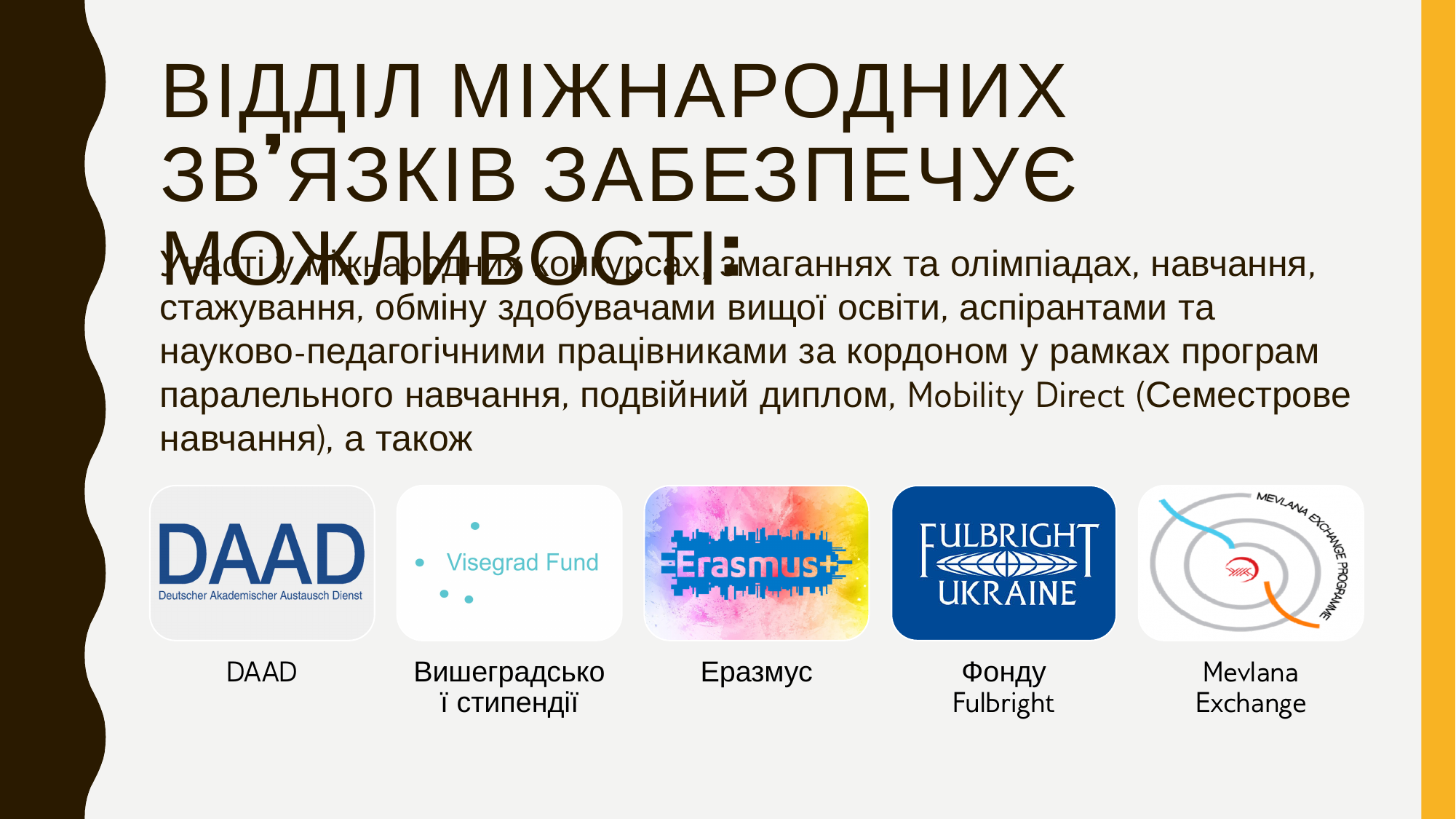

# Відділ міжнародних зв’язків забезпечує можливості:
Участі у міжнародних конкурсах, змаганнях та олімпіадах, навчання, стажування, обміну здобувачами вищої освіти, аспірантами та науково-педагогічними працівниками за кордоном у рамках програм паралельного навчання, подвійний диплом, Mobility Direct (Семестрове навчання), а також
DAAD
Вишеградської стипендії
Еразмус
Фонду Fulbright
Mevlana Exchange